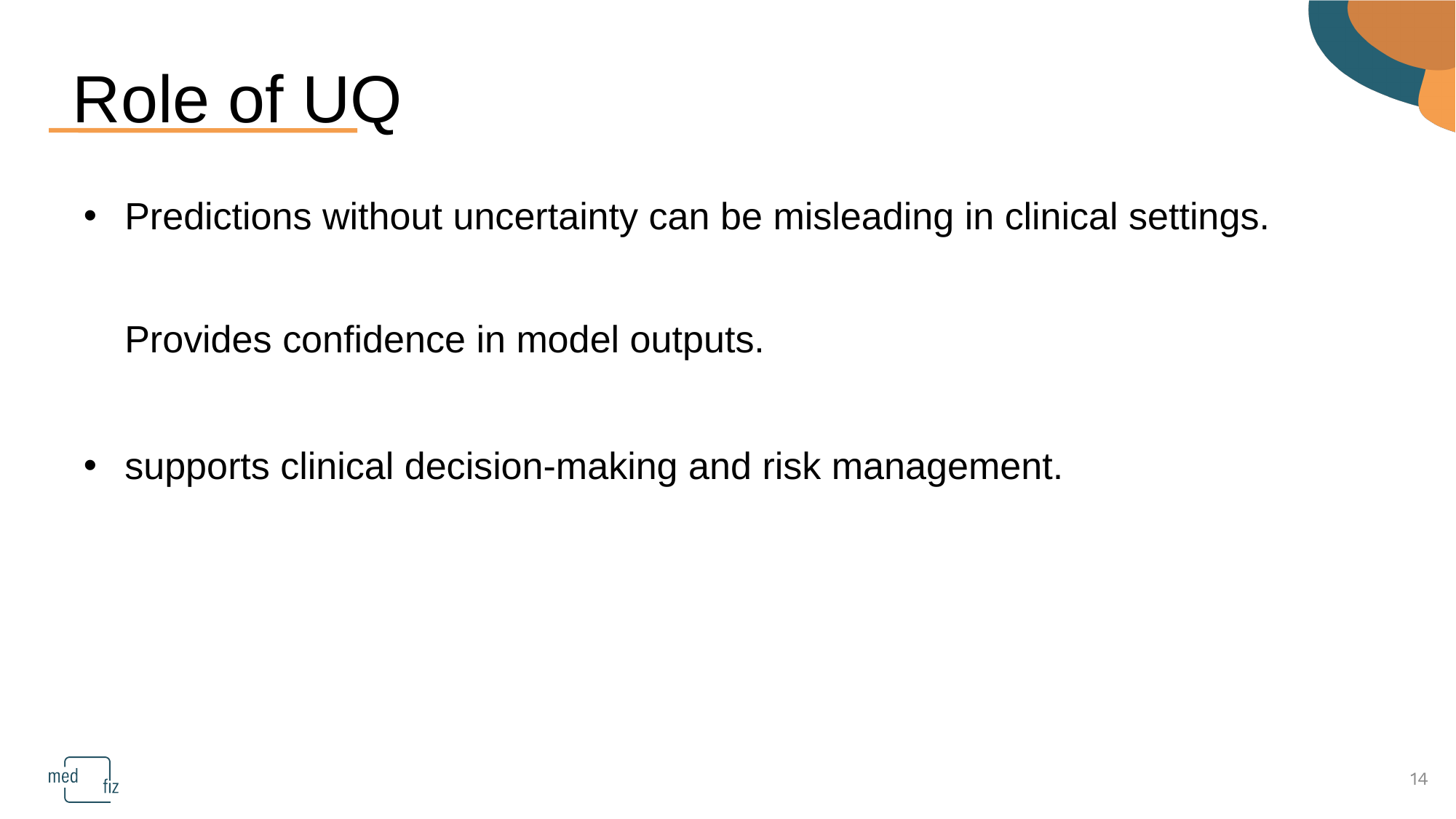

# Role of UQ
Predictions without uncertainty can be misleading in clinical settings.
Provides confidence in model outputs.
supports clinical decision-making and risk management.